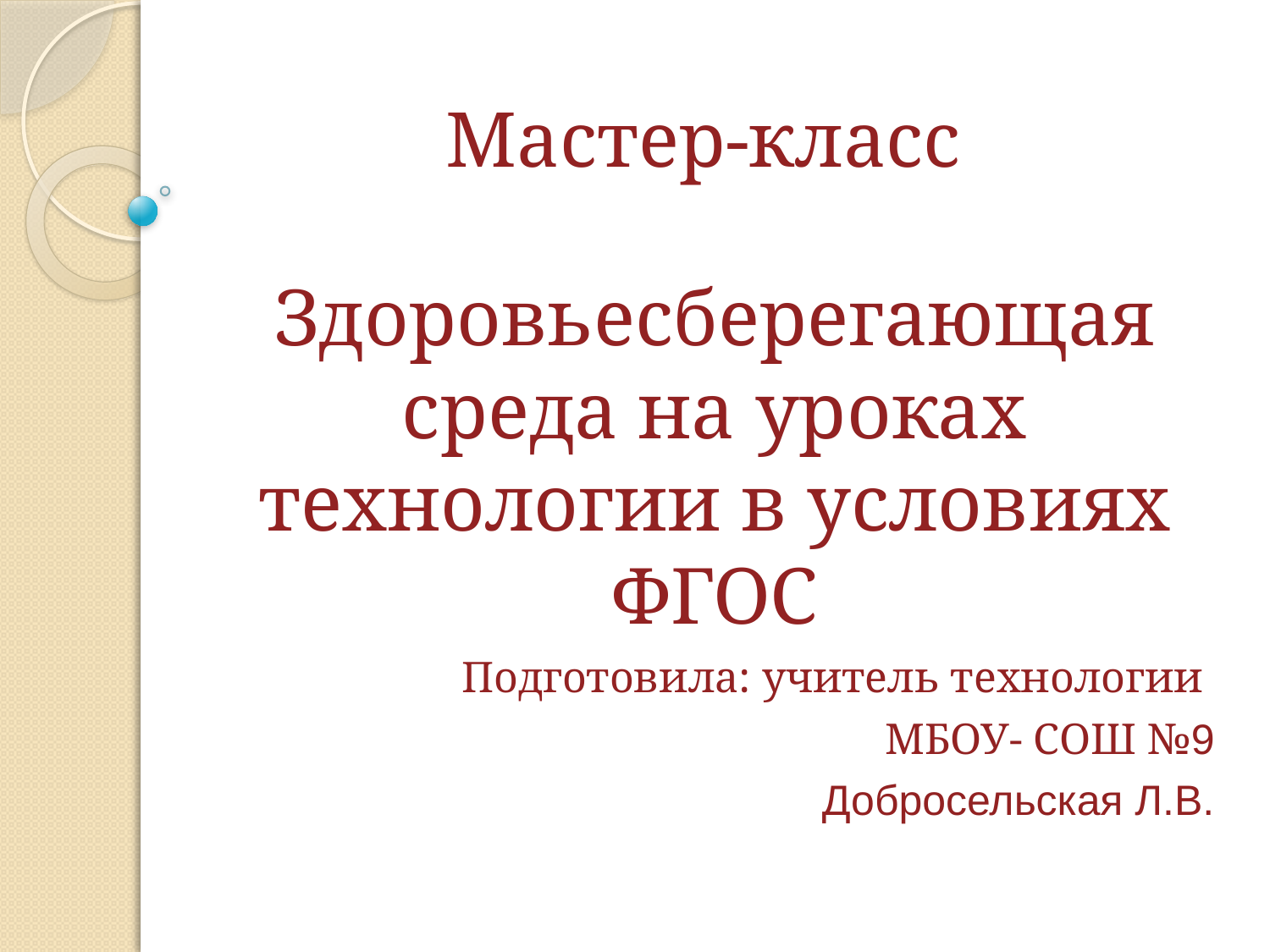

# Мастер-класс
Здоровьесберегающая среда на уроках технологии в условиях ФГОС
    Подготовила: учитель технологии
МБОУ- СОШ №9
Добросельская Л.В.